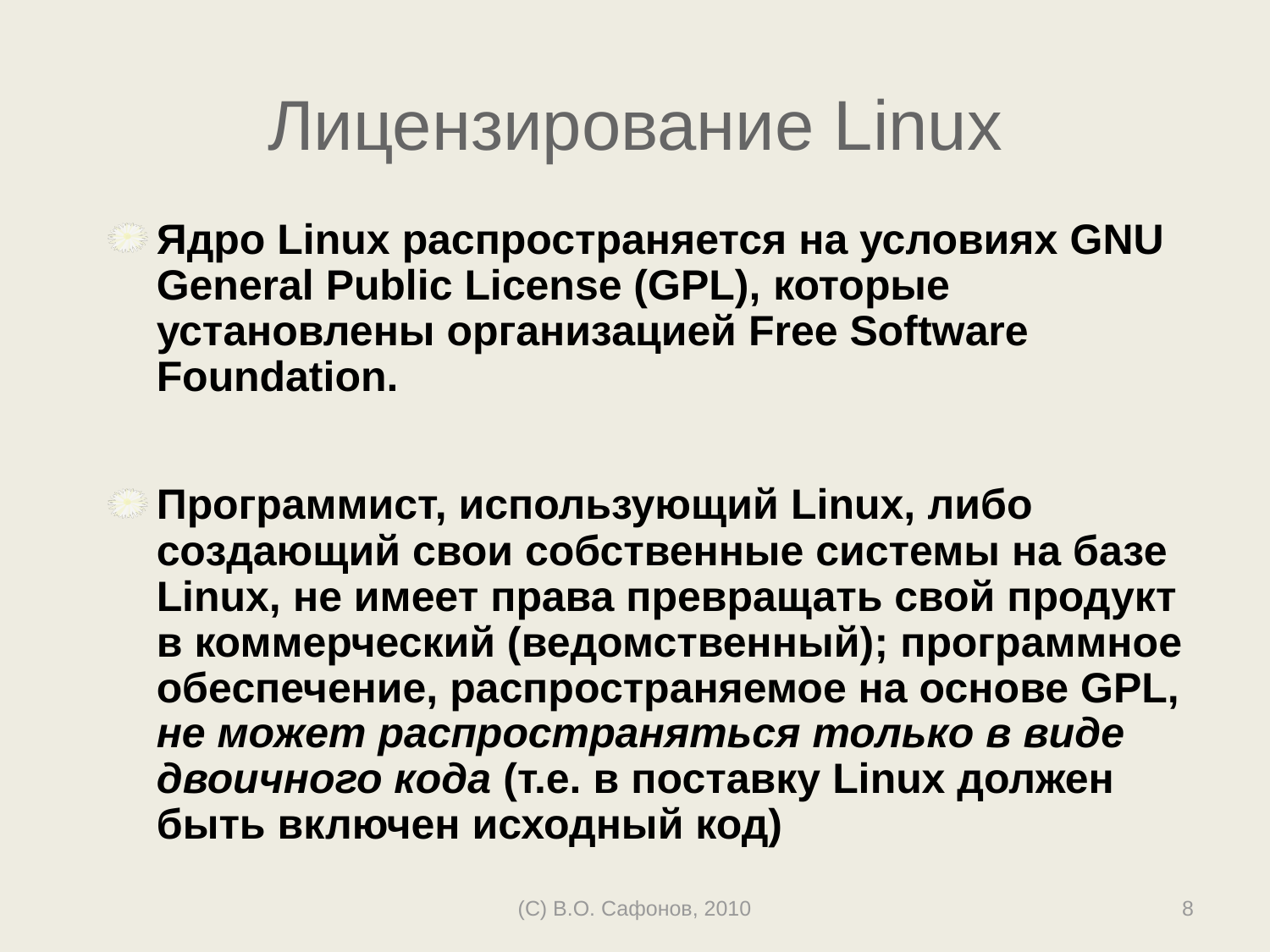

# Лицензирование Linux
Ядро Linux распространяется на условиях GNU General Public License (GPL), которые установлены организацией Free Software Foundation.
Программист, использующий Linux, либо создающий свои собственные системы на базе Linux, не имеет права превращать свой продукт в коммерческий (ведомственный); программное обеспечение, распространяемое на основе GPL,  не может распространяться только в виде двоичного кода (т.е. в поставку Linux должен быть включен исходный код)
(C) В.О. Сафонов, 2010
8